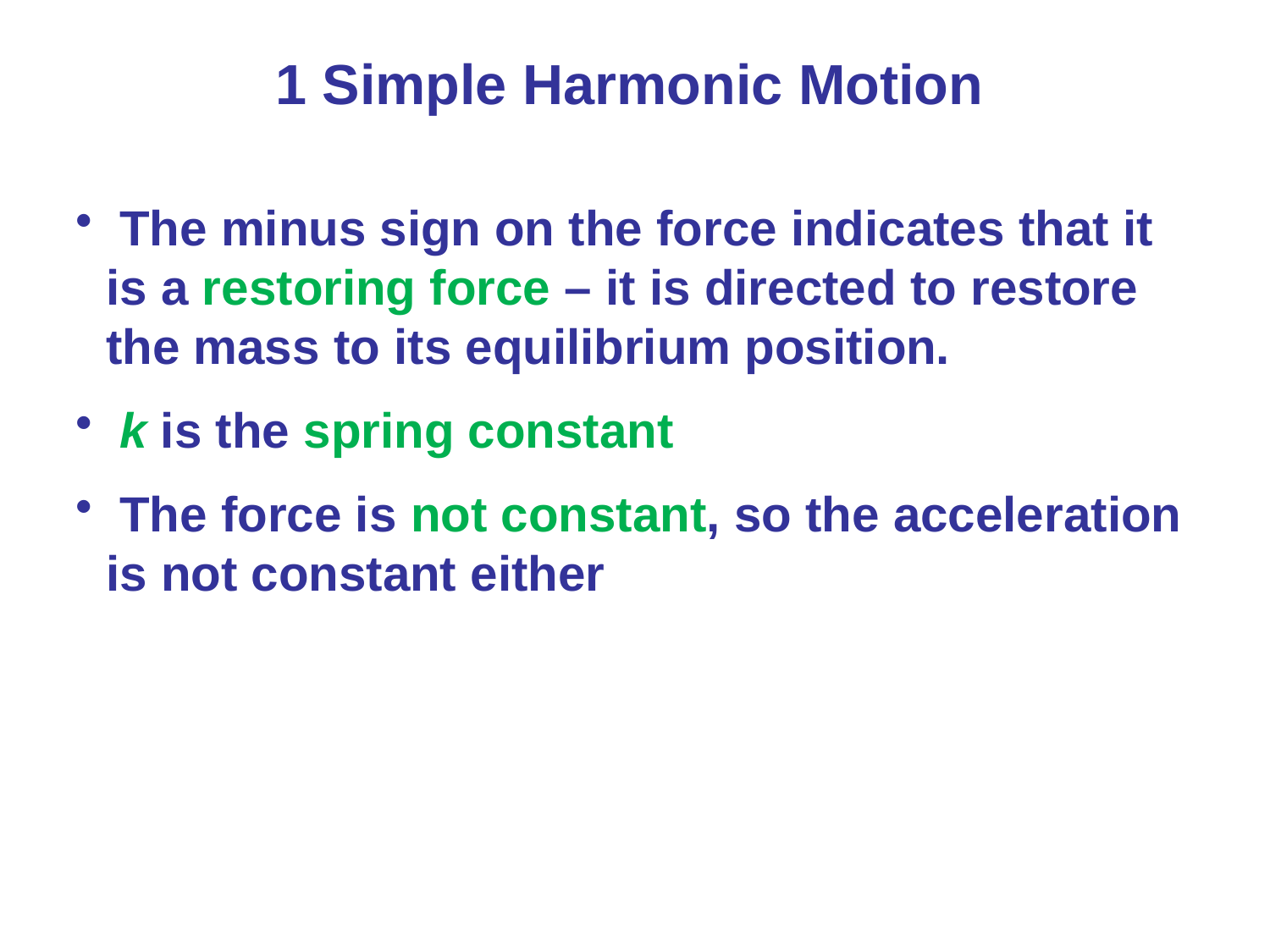

1 Simple Harmonic Motion
 The minus sign on the force indicates that it is a restoring force – it is directed to restore the mass to its equilibrium position.
 k is the spring constant
 The force is not constant, so the acceleration is not constant either